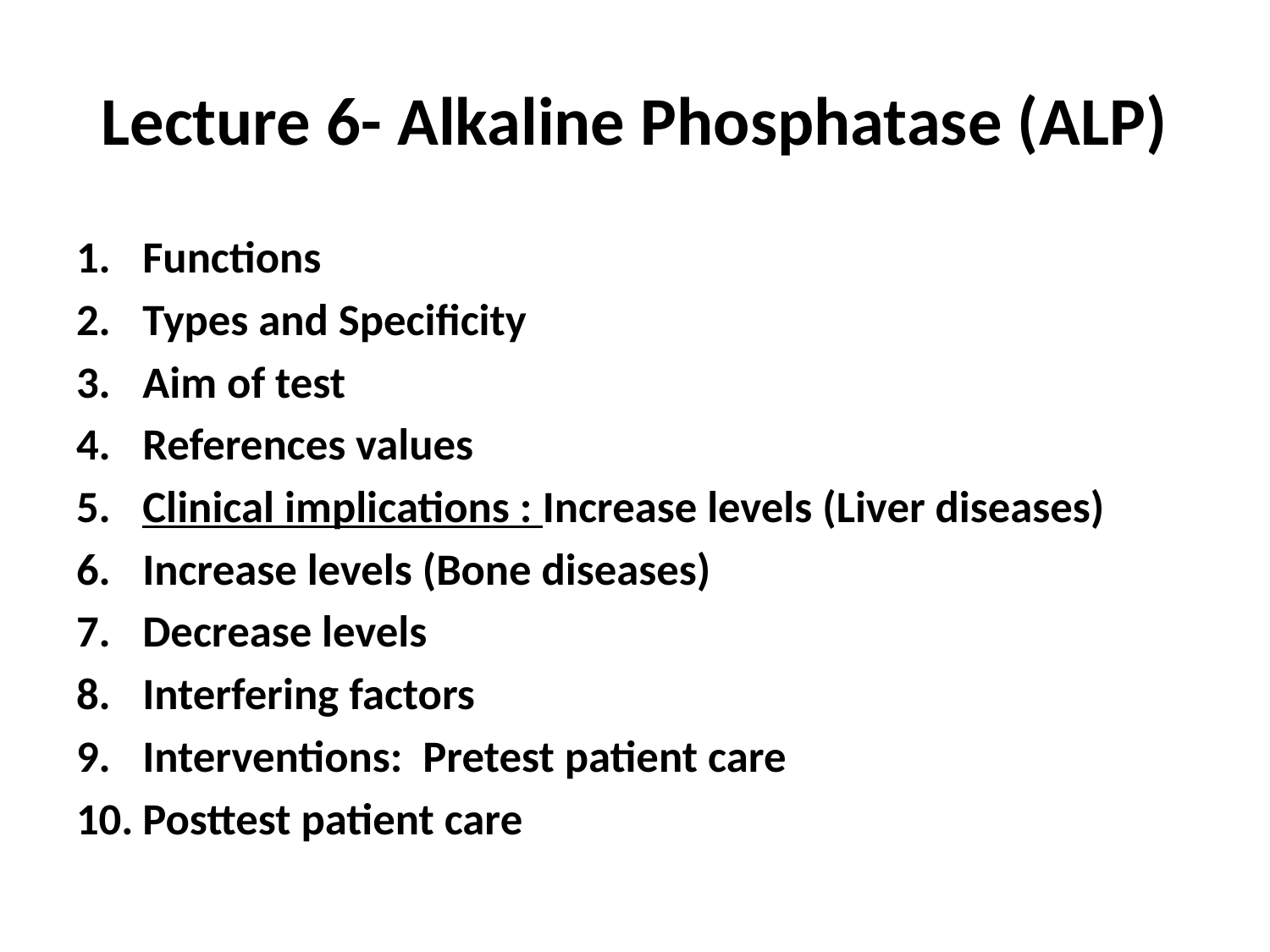

# Lecture 6- Alkaline Phosphatase (ALP)
Functions
Types and Specificity
Aim of test
References values
Clinical implications : Increase levels (Liver diseases)
Increase levels (Bone diseases)
Decrease levels
Interfering factors
Interventions:  Pretest patient care
Posttest patient care